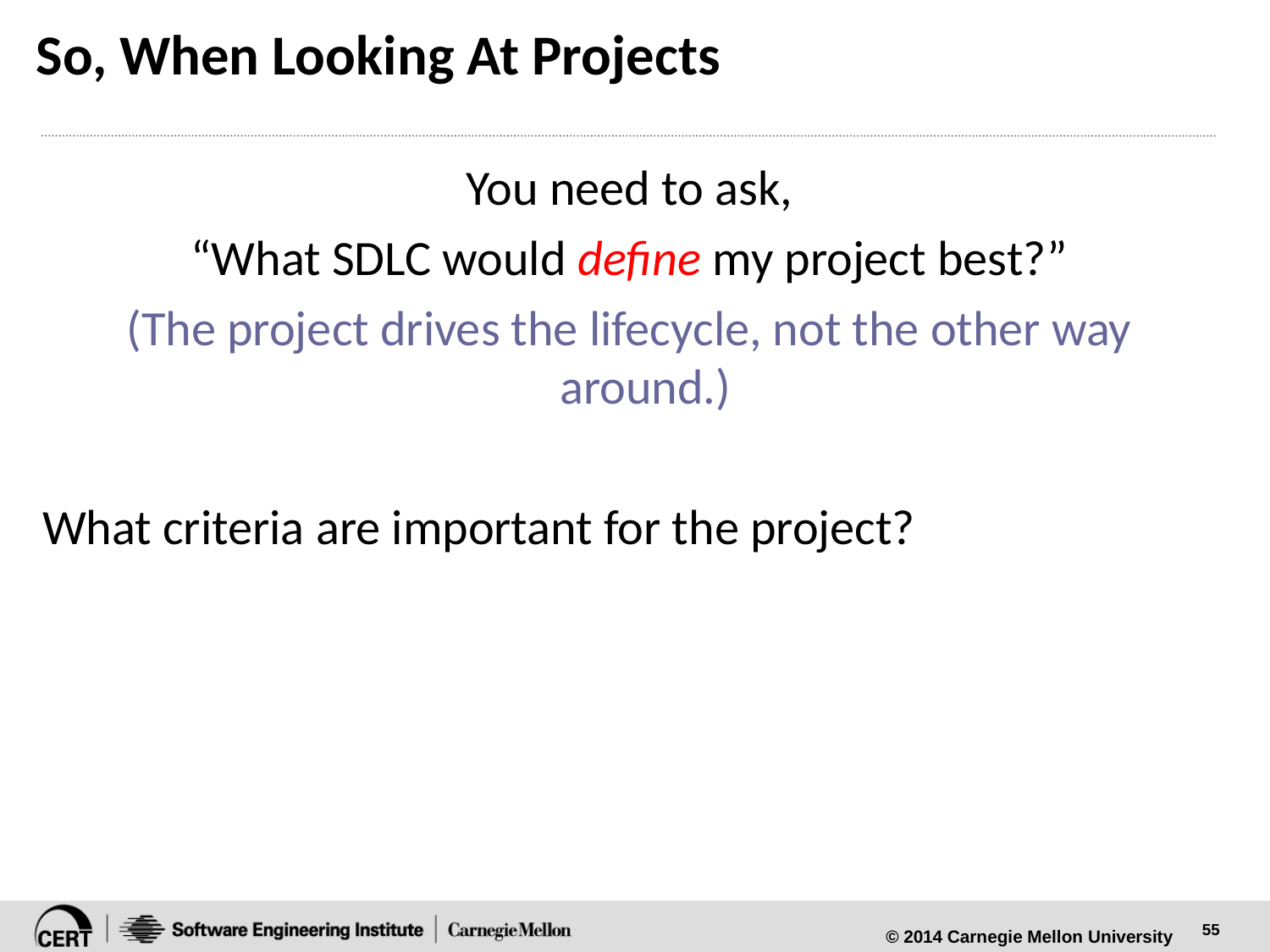

# So, When Looking At Projects
You need to ask,
“What SDLC would define my project best?”
(The project drives the lifecycle, not the other way around.)

What criteria are important for the project?